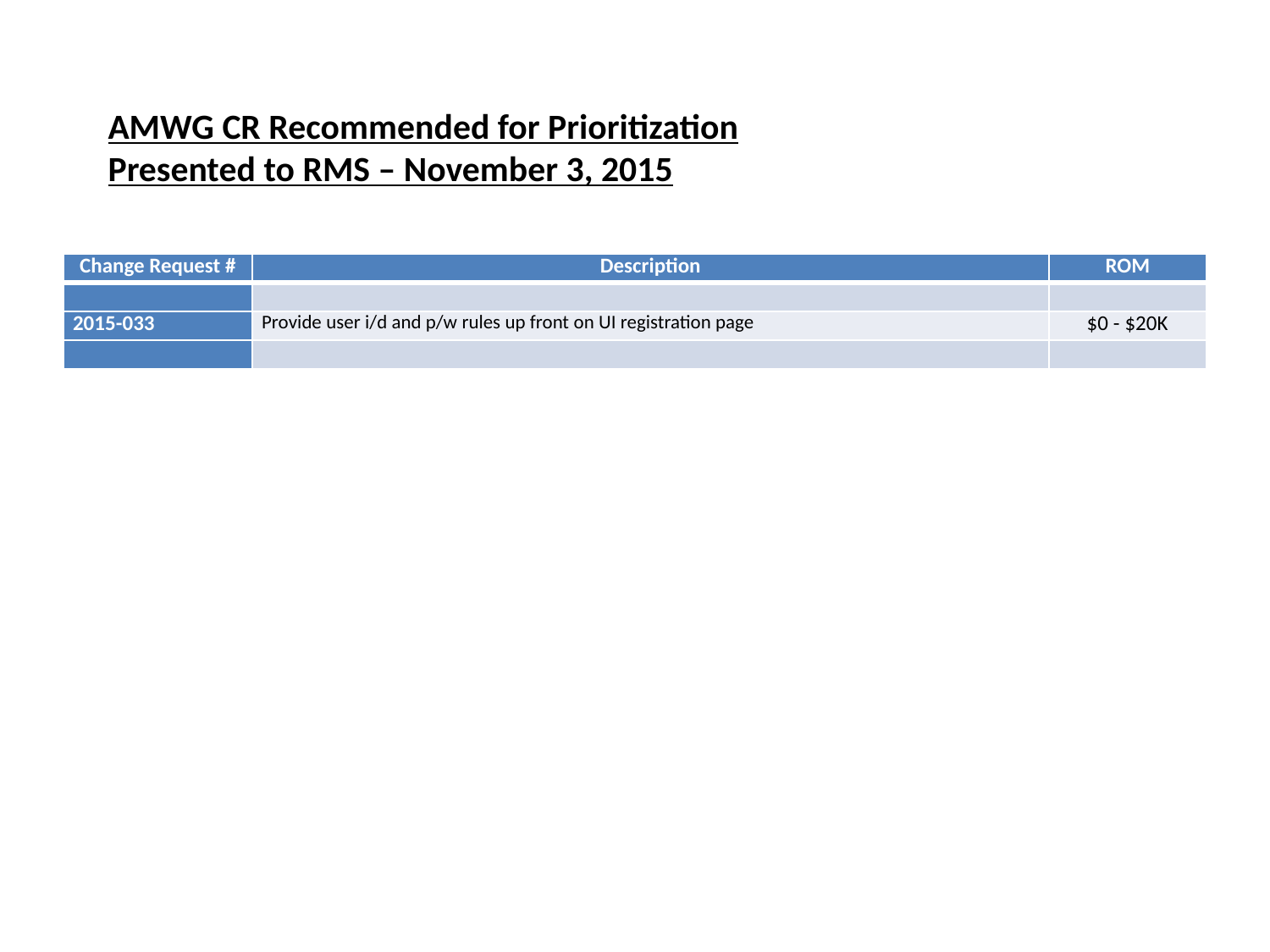

# AMWG CR Recommended for Prioritization
Presented to RMS – November 3, 2015

| Change Request # | Description | ROM |
| --- | --- | --- |
|  |  |  |
| 2015-033 | Provide user i/d and p/w rules up front on UI registration page | $0 - $20K |
|  |  |  |